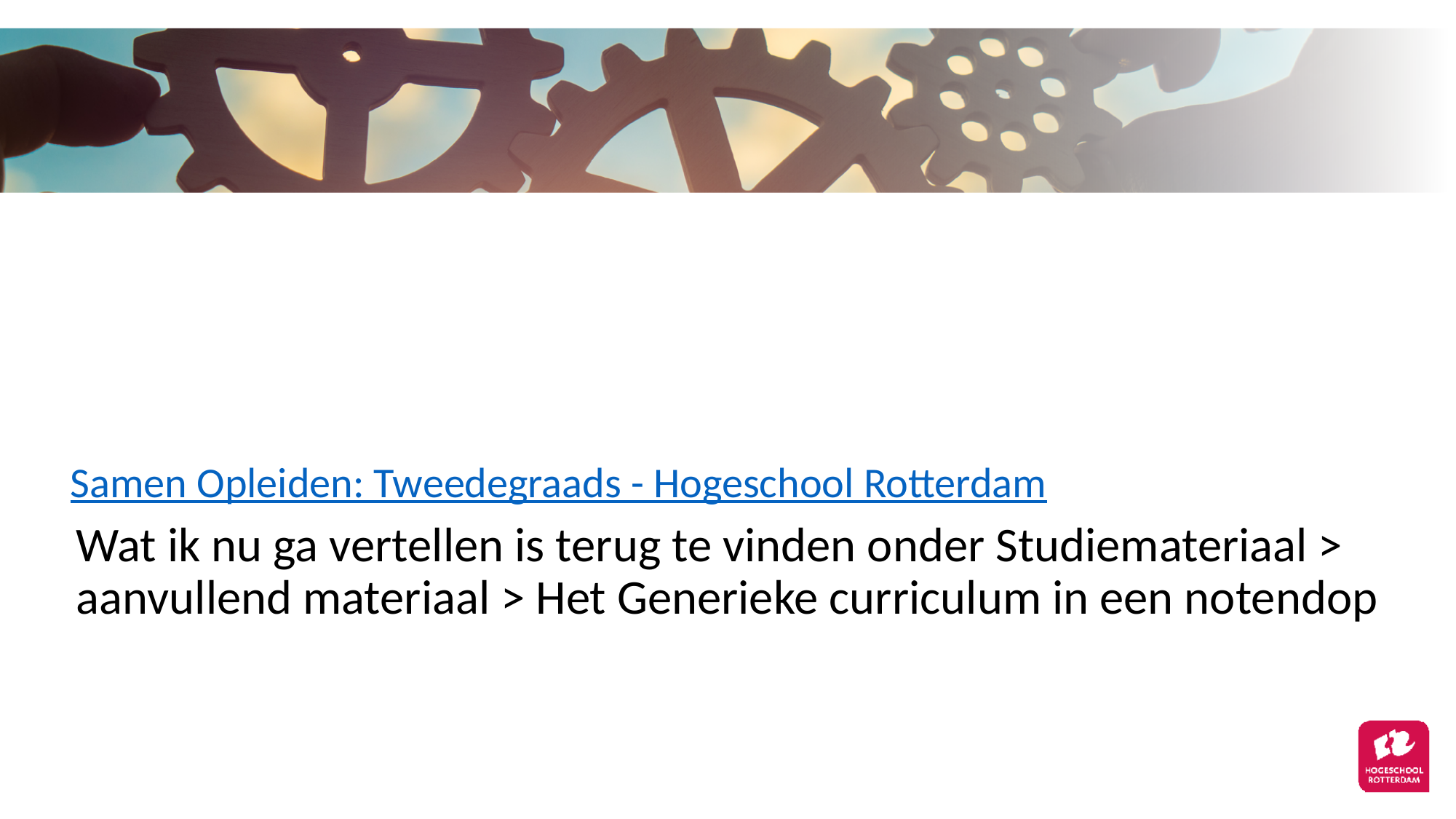

Samen Opleiden: Tweedegraads - Hogeschool Rotterdam
# Wat ik nu ga vertellen is terug te vinden onder Studiemateriaal > aanvullend materiaal > Het Generieke curriculum in een notendop